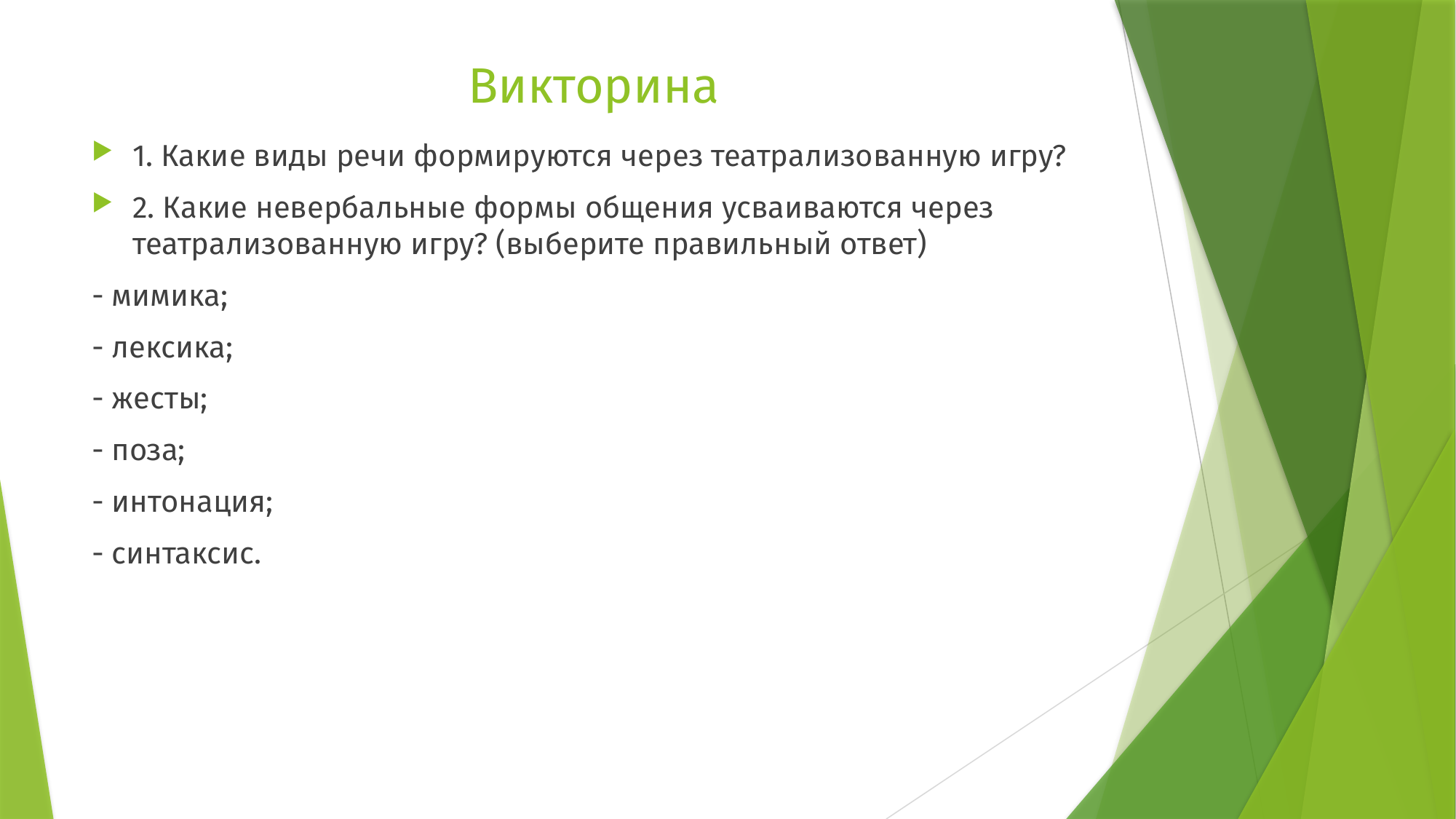

# Викторина
1. Какие виды речи формируются через театрализованную игру?
2. Какие невербальные формы общения усваиваются через театрализованную игру? (выберите правильный ответ)
- мимика;
- лексика;
- жесты;
- поза;
- интонация;
- синтаксис.